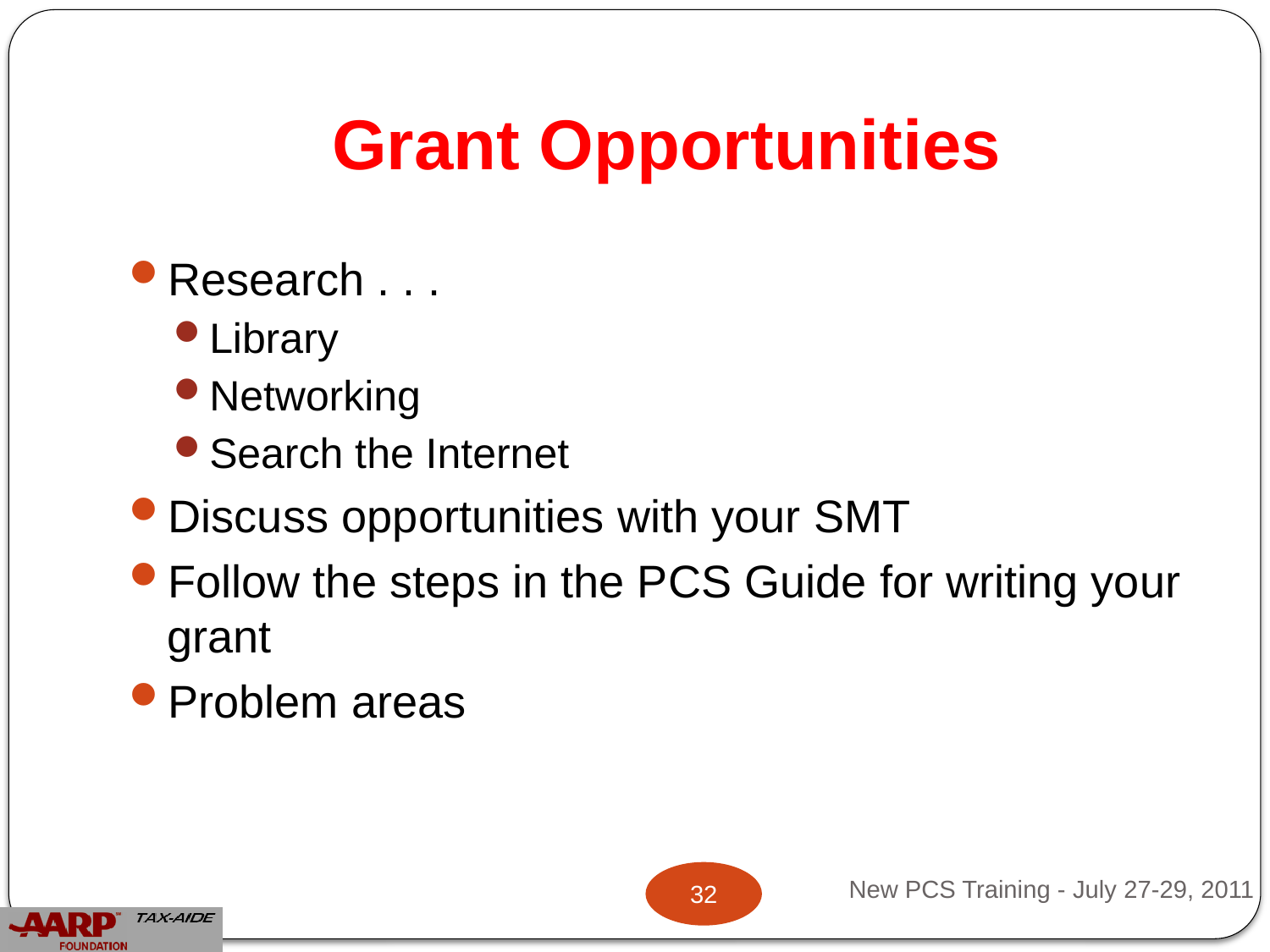

# Grant Opportunities
Research . . .
Library
Networking
Search the Internet
Discuss opportunities with your SMT
Follow the steps in the PCS Guide for writing your grant
Problem areas

New PCS Training - July 27-29, 2011
32